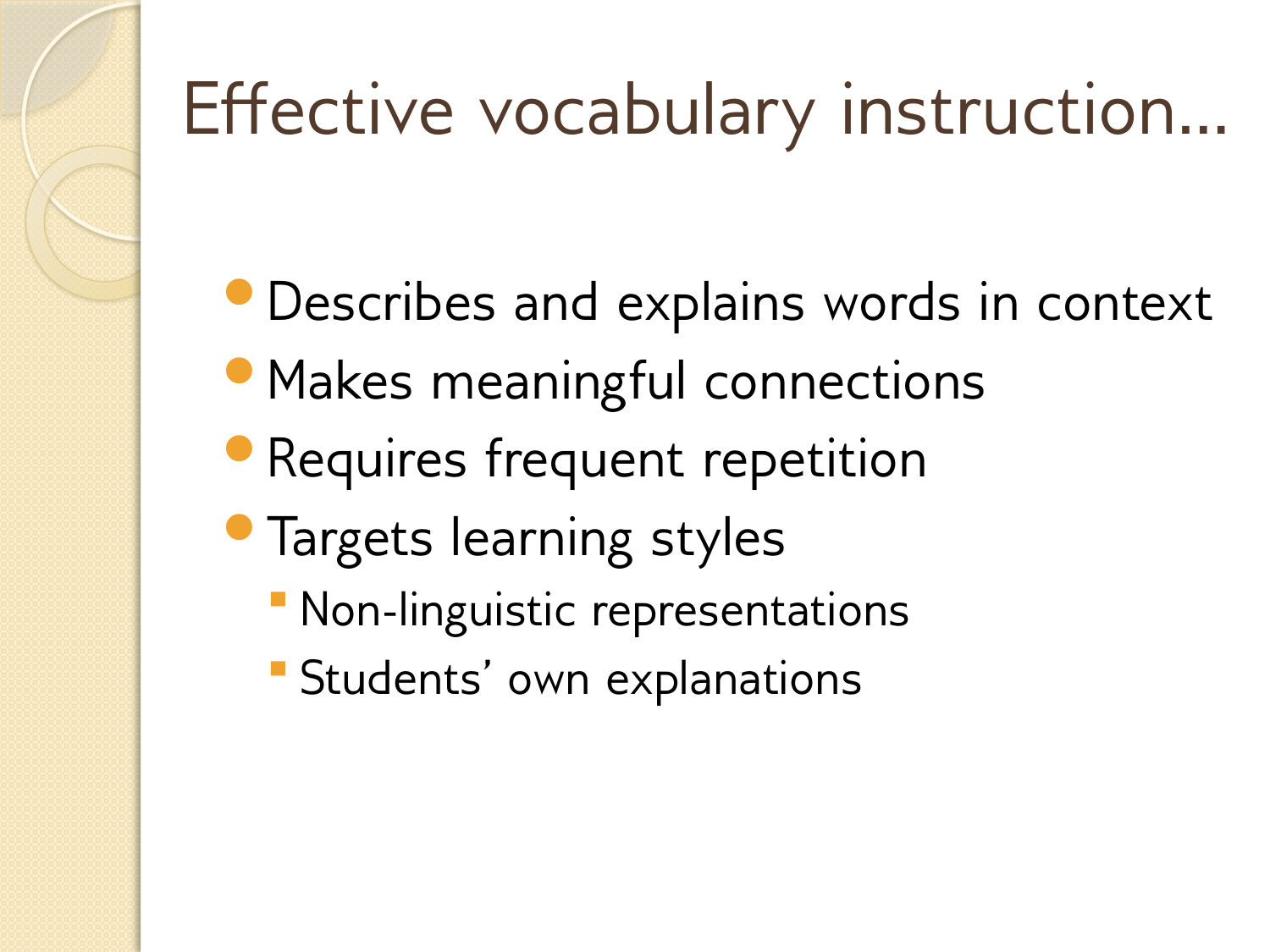

# Effective vocabulary instruction…
Describes and explains words in context
Makes meaningful connections
Requires frequent repetition
Targets learning styles
Non-linguistic representations
Students’ own explanations